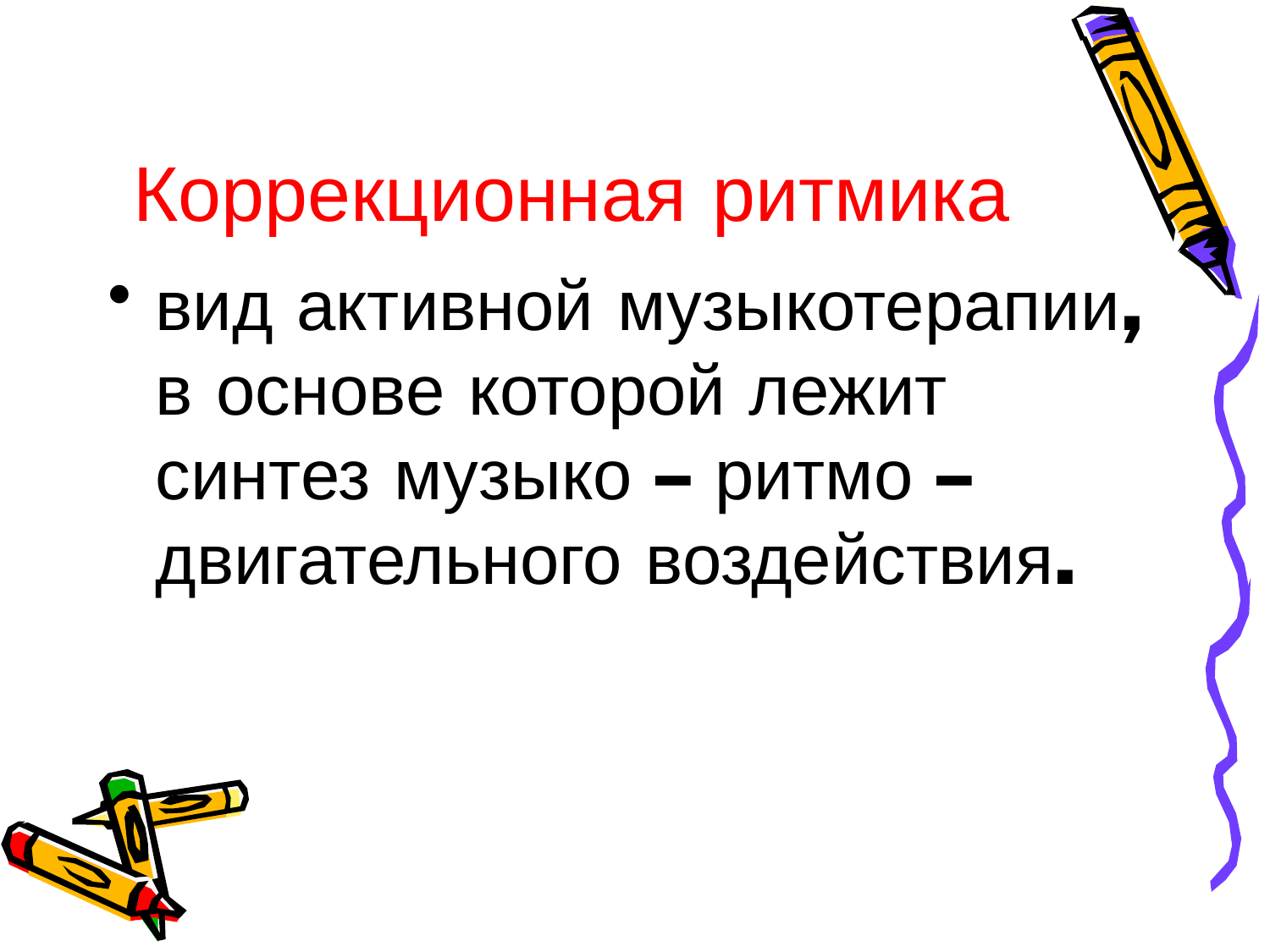

# Коррекционная ритмика
вид активной музыкотерапии, в основе которой лежит синтез музыко – ритмо – двигательного воздействия.